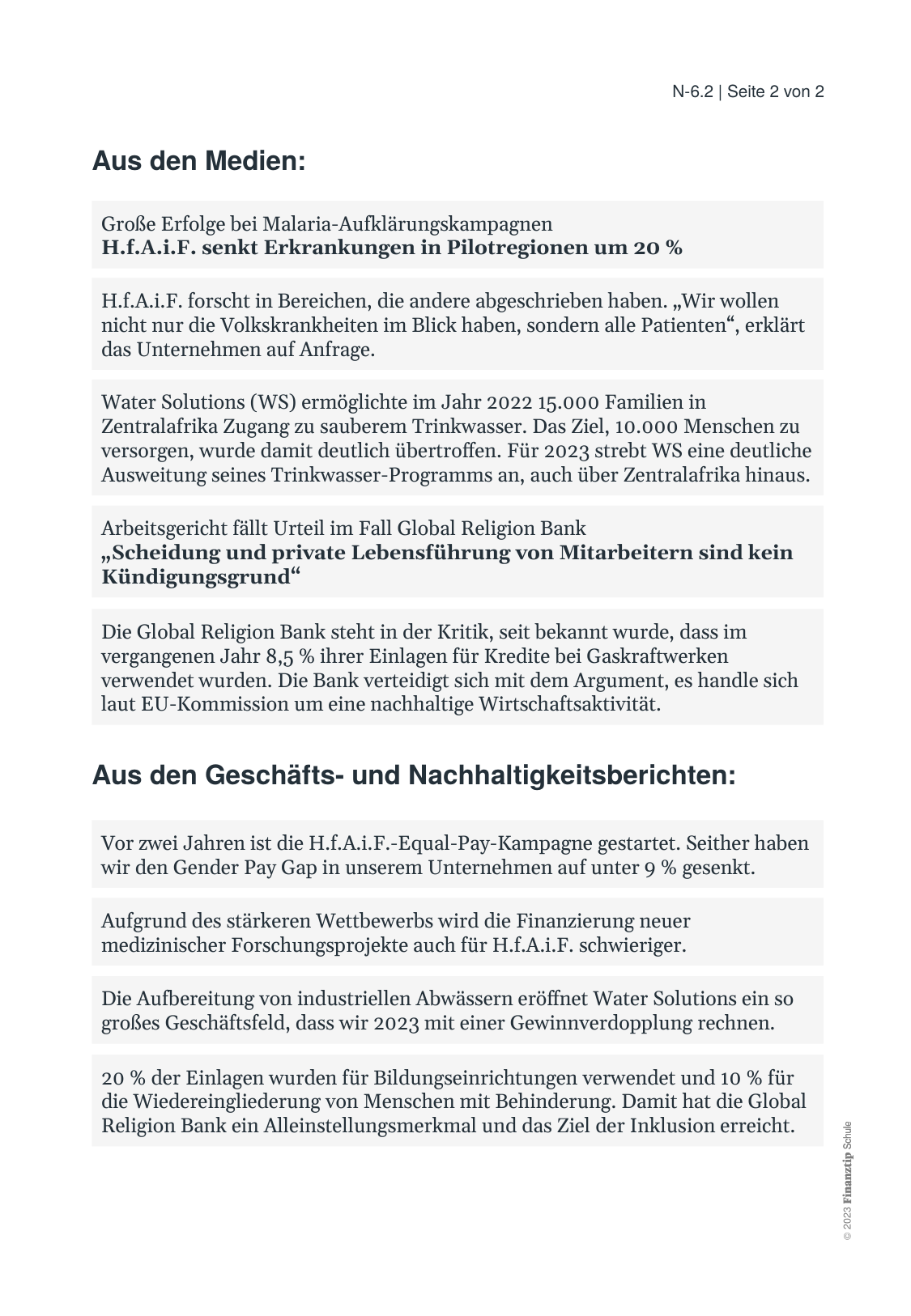

Große Erfolge bei Malaria-Aufklärungskampagnen
H.f.A.i.F. senkt Erkrankungen in Pilotregionen um 20 %
H.f.A.i.F. forscht in Bereichen, die andere abgeschrieben haben. „Wir wollen nicht nur die Volkskrankheiten im Blick haben, sondern alle Patienten“, erklärt das Unternehmen auf Anfrage.
Water Solutions (WS) ermöglichte im Jahr 2022 15.000 Familien in Zentralafrika Zugang zu sauberem Trinkwasser. Das Ziel, 10.000 Menschen zu versorgen, wurde damit deutlich übertroffen. Für 2023 strebt WS eine deutliche Ausweitung seines Trinkwasser-Programms an, auch über Zentralafrika hinaus.
Arbeitsgericht fällt Urteil im Fall Global Religion Bank
„Scheidung und private Lebensführung von Mitarbeitern sind kein Kündigungsgrund“
Die Global Religion Bank steht in der Kritik, seit bekannt wurde, dass im vergangenen Jahr 8,5 % ihrer Einlagen für Kredite bei Gaskraftwerken verwendet wurden. Die Bank verteidigt sich mit dem Argument, es handle sich laut EU-Kommission um eine nachhaltige Wirtschaftsaktivität.
Vor zwei Jahren ist die H.f.A.i.F.-Equal-Pay-Kampagne gestartet. Seither haben wir den Gender Pay Gap in unserem Unternehmen auf unter 9 % gesenkt.
Aufgrund des stärkeren Wettbewerbs wird die Finanzierung neuer medizinischer Forschungsprojekte auch für H.f.A.i.F. schwieriger.
Die Aufbereitung von industriellen Abwässern eröffnet Water Solutions ein so großes Geschäftsfeld, dass wir 2023 mit einer Gewinnverdopplung rechnen.
20 % der Einlagen wurden für Bildungseinrichtungen verwendet und 10 % für die Wiedereingliederung von Menschen mit Behinderung. Damit hat die Global Religion Bank ein Alleinstellungsmerkmal und das Ziel der Inklusion erreicht.